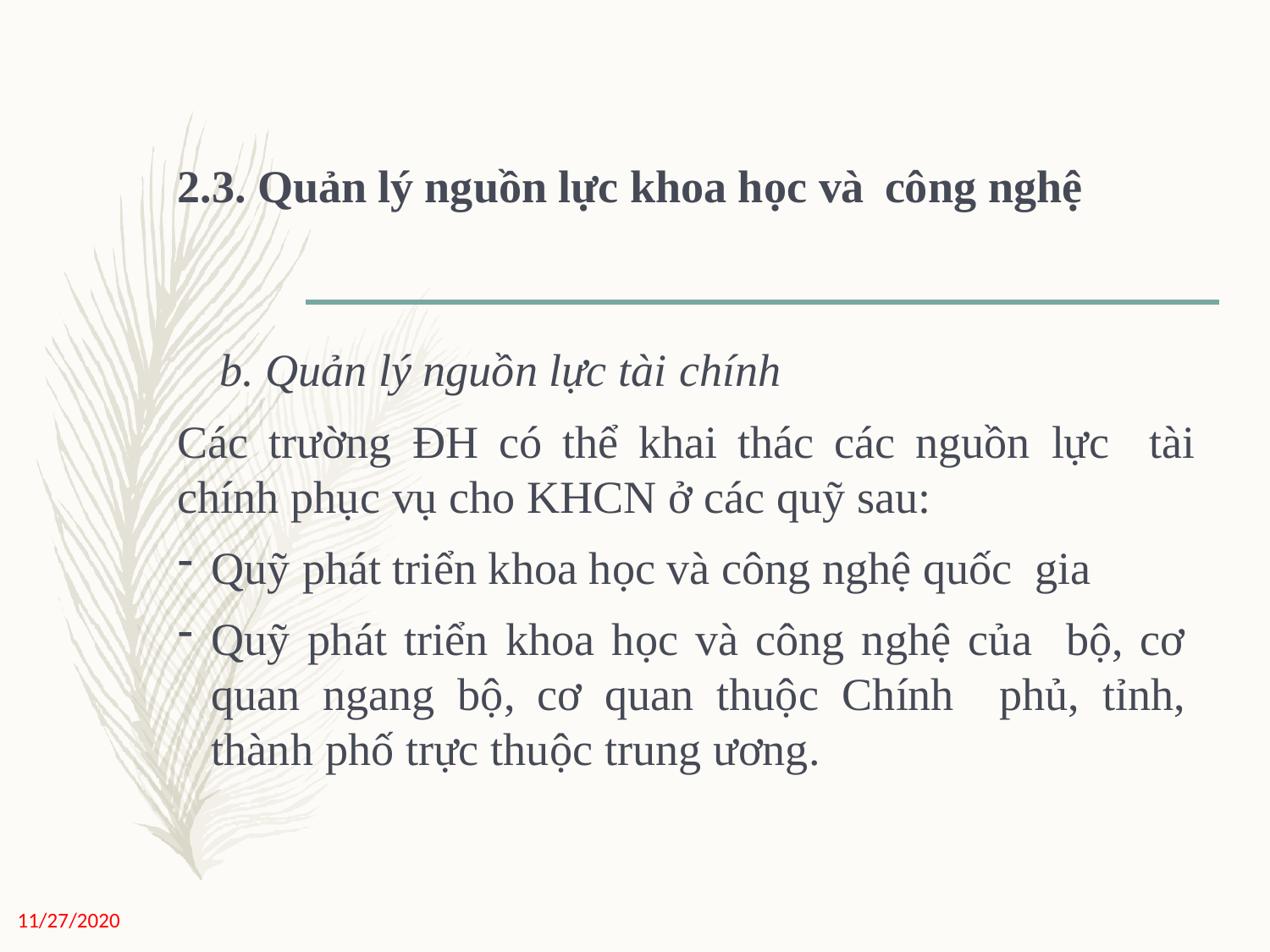

2.3. Quản lý nguồn lực khoa học và  công nghệ

# b. Quản lý nguồn lực tài chính
Các trường ĐH có thể khai thác các nguồn lực  tài chính phục vụ cho KHCN ở các quỹ sau:
Quỹ phát triển khoa học và công nghệ quốc  gia
Quỹ phát triển khoa học và công nghệ của  bộ, cơ quan ngang bộ, cơ quan thuộc Chính  phủ, tỉnh, thành phố trực thuộc trung ương.
11/27/2020